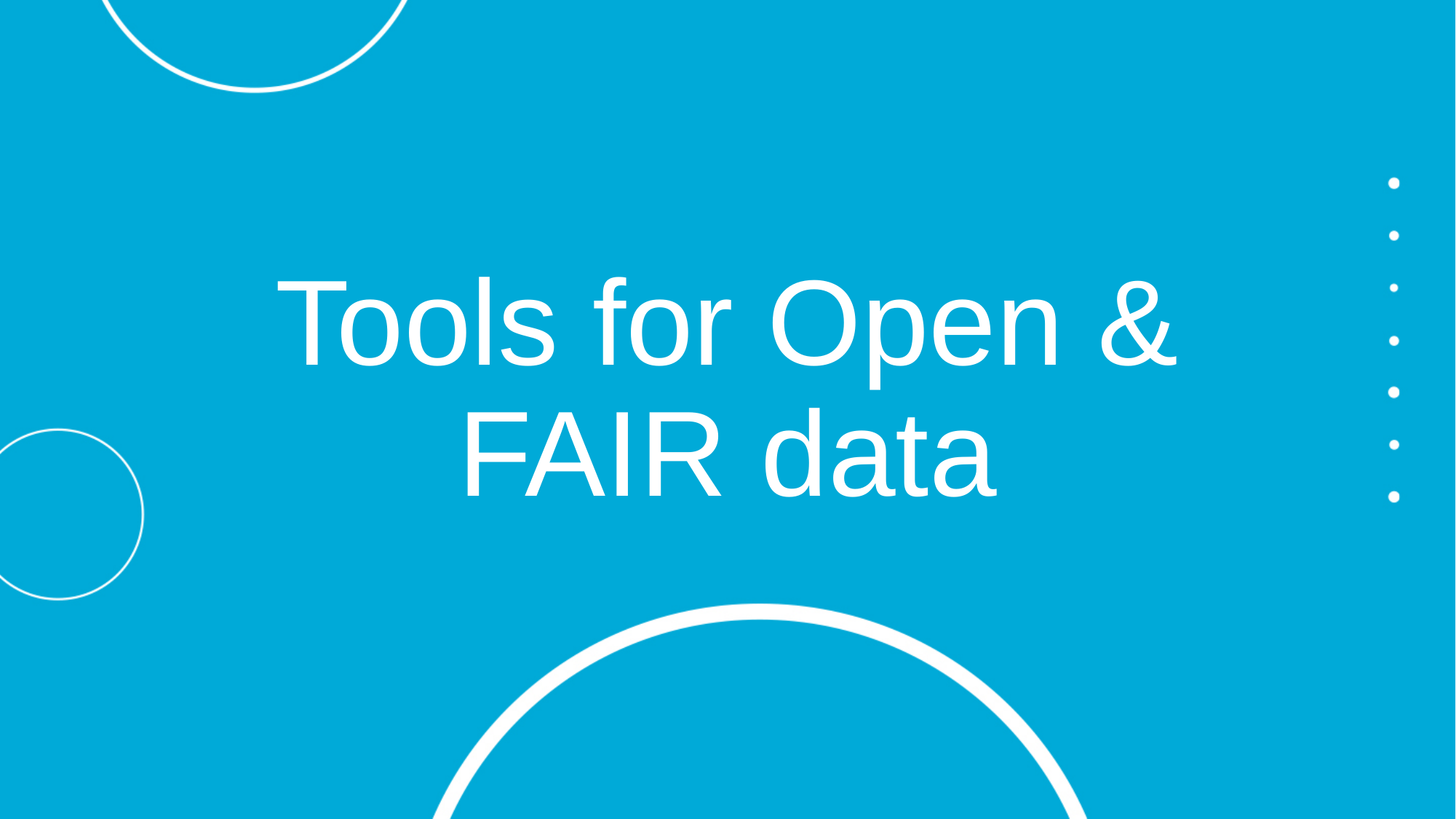

# Tools for Open & FAIR data